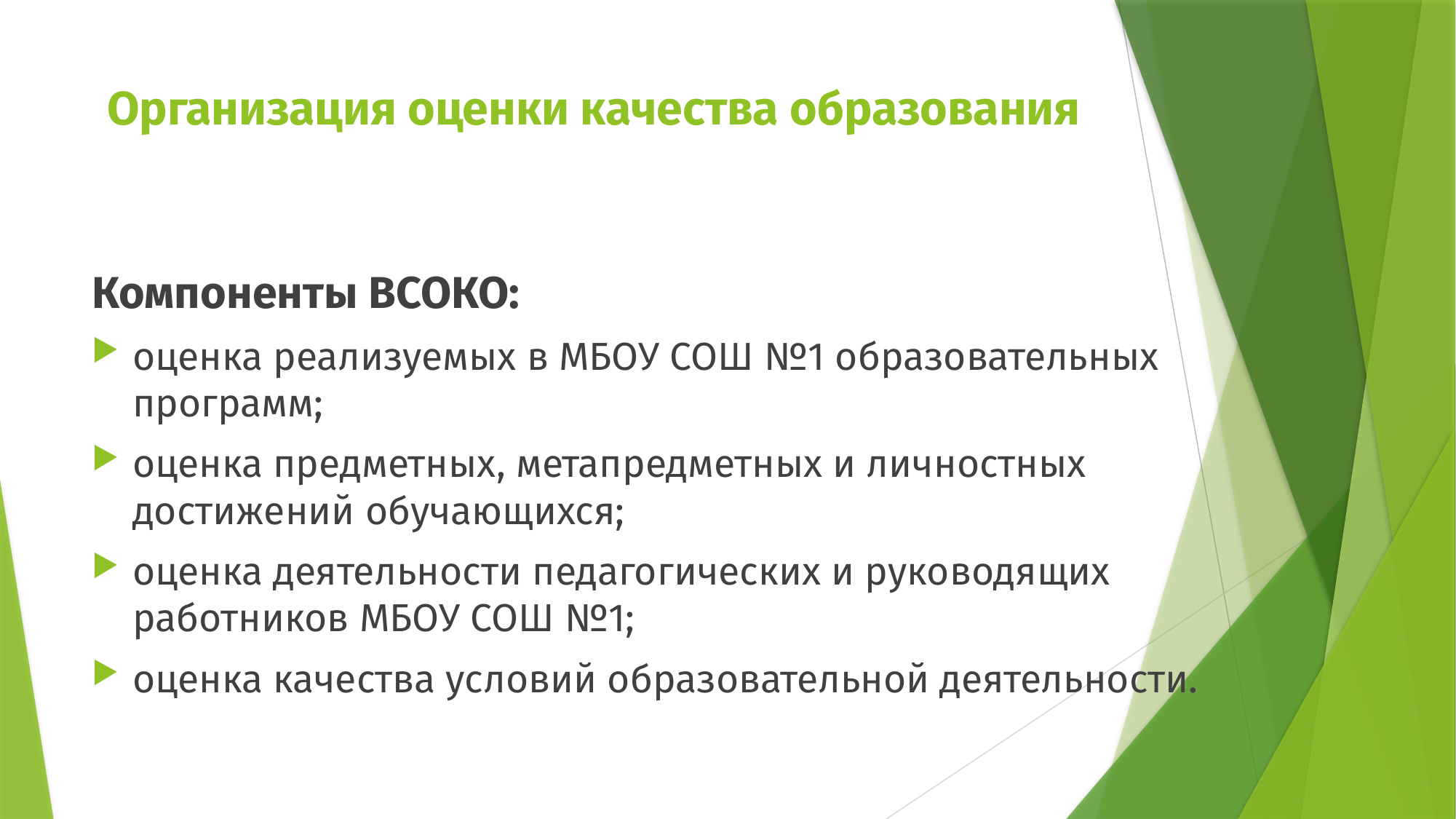

# Организация оценки качества образования
Компоненты ВСОКО:
оценка реализуемых в МБОУ СОШ №1 образовательных программ;
оценка предметных, метапредметных и личностных достижений обучающихся;
оценка деятельности педагогических и руководящих работников МБОУ СОШ №1;
оценка качества условий образовательной деятельности.